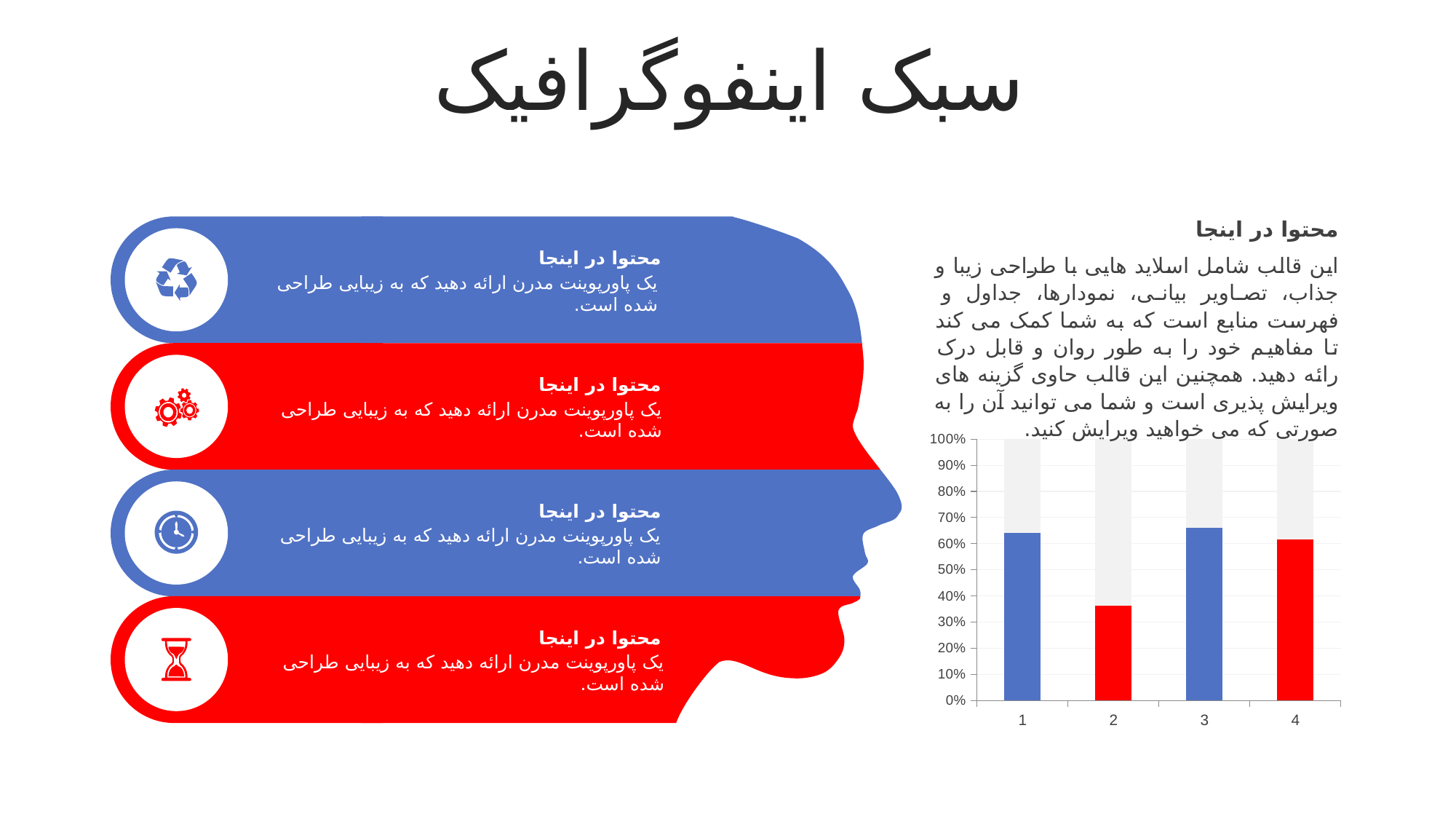

سبک اینفوگرافیک

محتوا در اینجا
این قالب شامل اسلاید هایی با طراحی زیبا و جذاب، تصاویر بیانی، نمودارها، جداول و فهرست منابع است که به شما کمک می کند تا مفاهیم خود را به طور روان و قابل درک رائه دهید. همچنین این قالب حاوی گزینه های ویرایش پذیری است و شما می توانید آن را به صورتی که می خواهید ویرایش کنید.

محتوا در اینجا
یک پاورپوینت مدرن ارائه دهید که به زیبایی طراحی شده است.

محتوا در اینجا
یک پاورپوینت مدرن ارائه دهید که به زیبایی طراحی شده است.

### Chart

| Category |  |  |
|---|---|---|

محتوا در اینجا
یک پاورپوینت مدرن ارائه دهید که به زیبایی طراحی شده است.

محتوا در اینجا
یک پاورپوینت مدرن ارائه دهید که به زیبایی طراحی شده است.